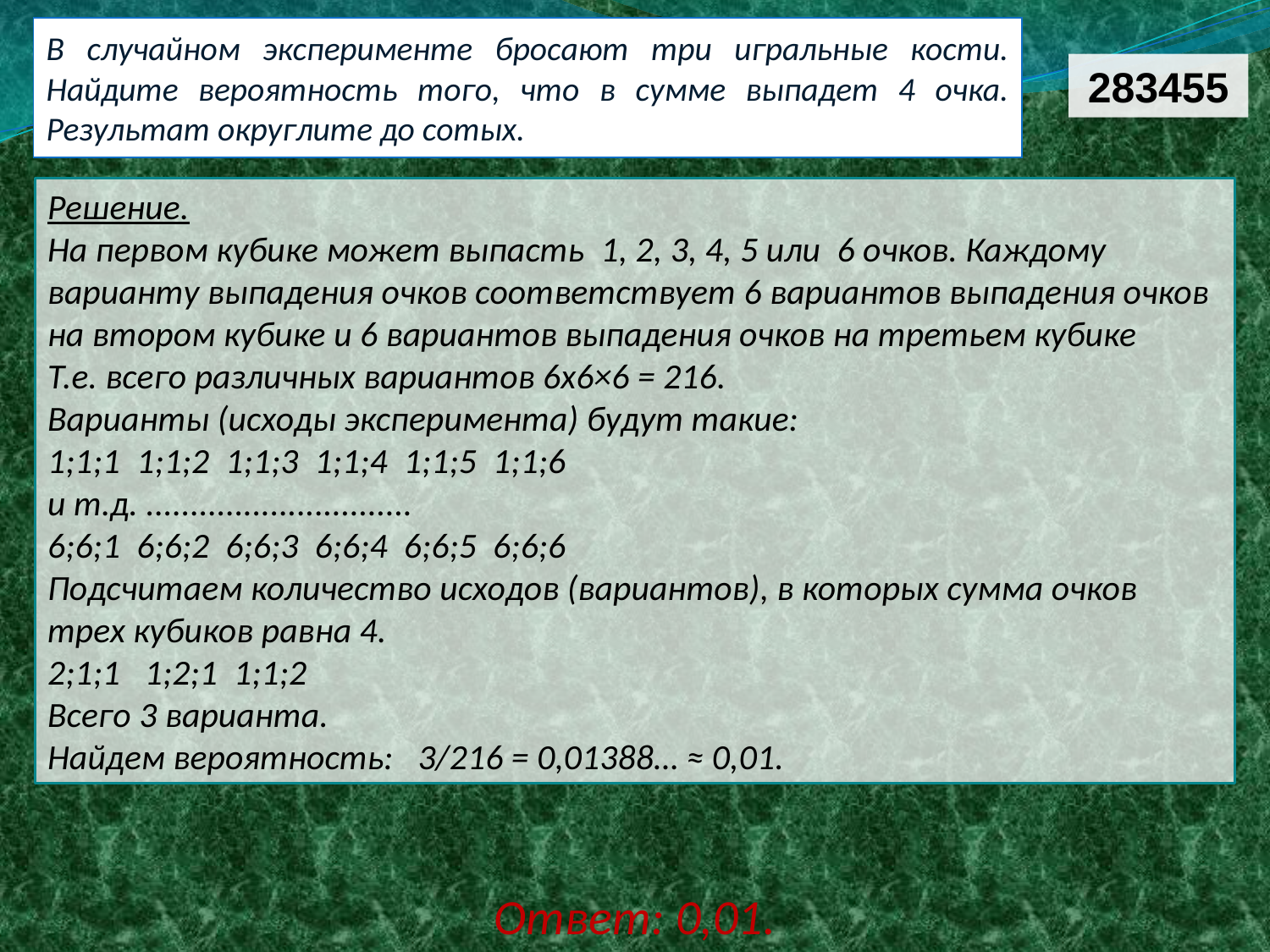

В случайном эксперименте бросают три игральные кости. Найдите вероятность того, что в сумме выпадет 4 очка. Результат округлите до сотых.
283455
Решение.
На первом кубике может выпасть  1, 2, 3, 4, 5 или  6 очков. Каждому варианту выпадения очков соответствует 6 вариантов выпадения очков на втором кубике и 6 вариантов выпадения очков на третьем кубике
Т.е. всего различных вариантов 6х6×6 = 216.
Варианты (исходы эксперимента) будут такие:
1;1;1  1;1;2  1;1;3  1;1;4  1;1;5  1;1;6
и т.д. ..............................
6;6;1  6;6;2  6;6;3  6;6;4  6;6;5  6;6;6
Подсчитаем количество исходов (вариантов), в которых сумма очков трех кубиков равна 4.
2;1;1   1;2;1  1;1;2
Всего 3 варианта.
Найдем вероятность:   3/216 = 0,01388… ≈ 0,01.
Ответ: 0,01.